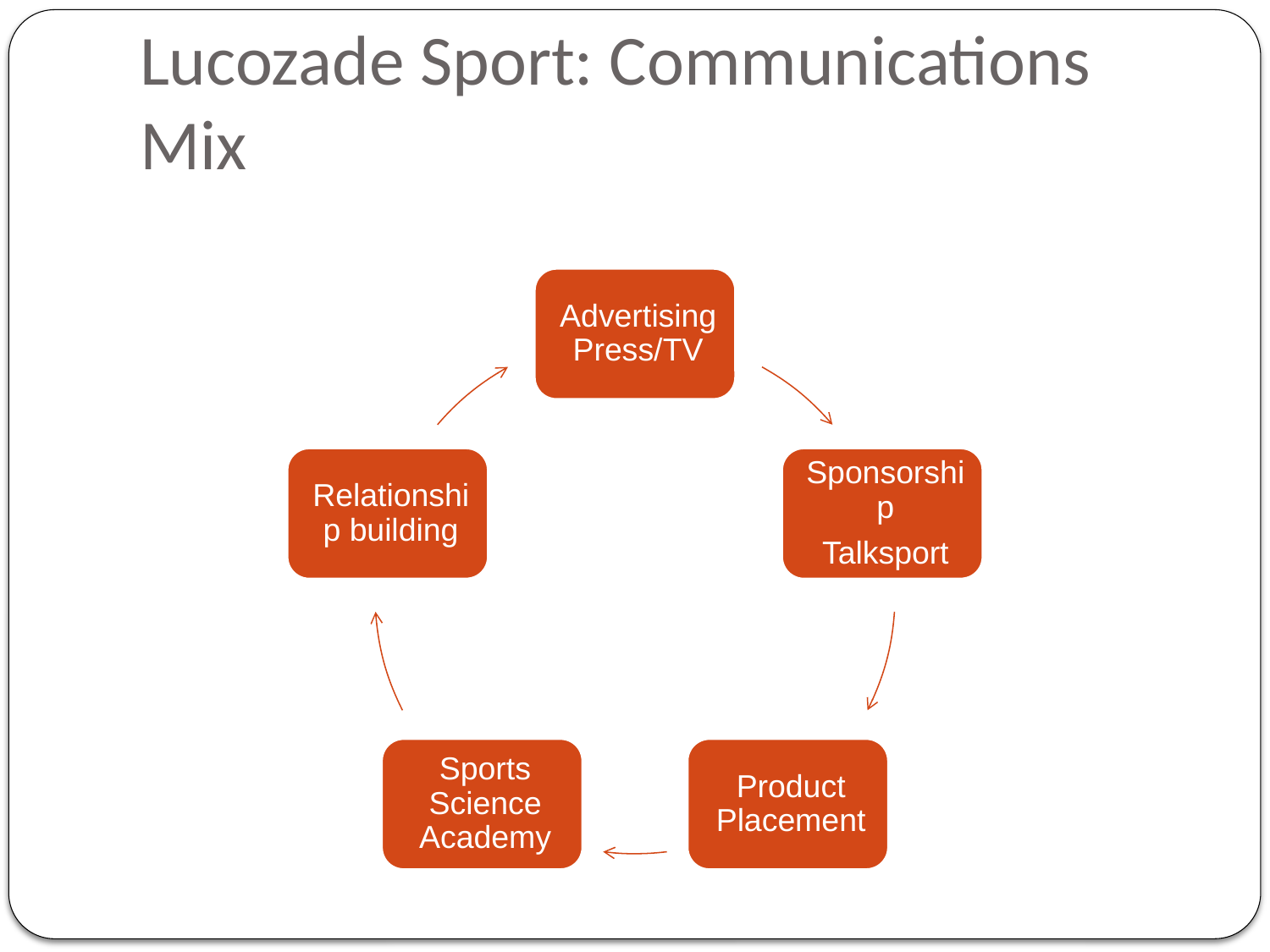

# Lucozade Sport: Communications Mix
Advertising Press/TV
Sponsorship
Talksport
Product Placement
Sports Science Academy
Relationship building